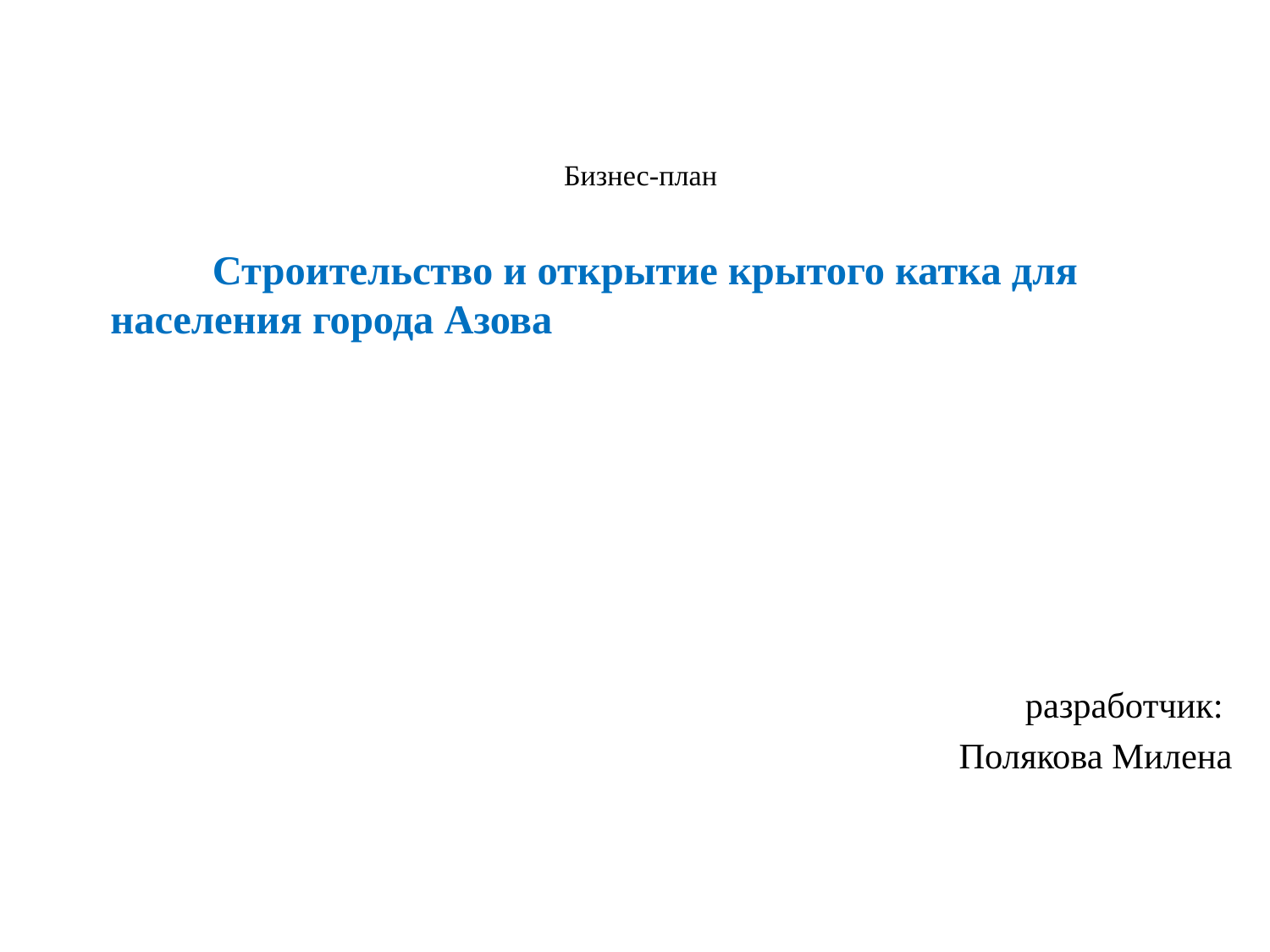

# Бизнес-план    Строительство и открытие крытого катка для населения города Азова

разработчик:
Полякова Милена